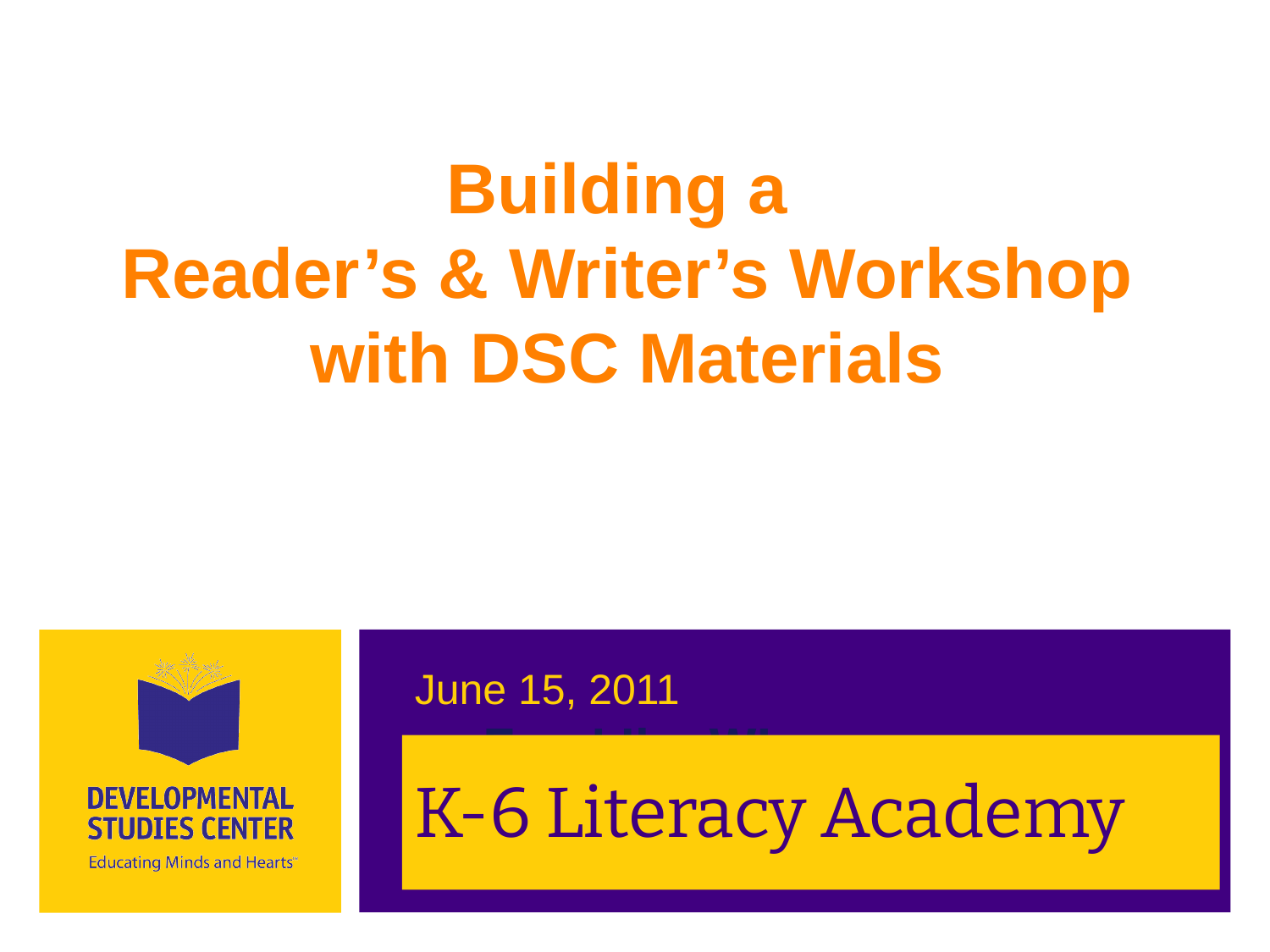

Building a
Reader’s & Writer’s Workshop with DSC Materials

June 15, 2011
Franklin, WI
June 13, 2011

# K-6 Literacy Academy